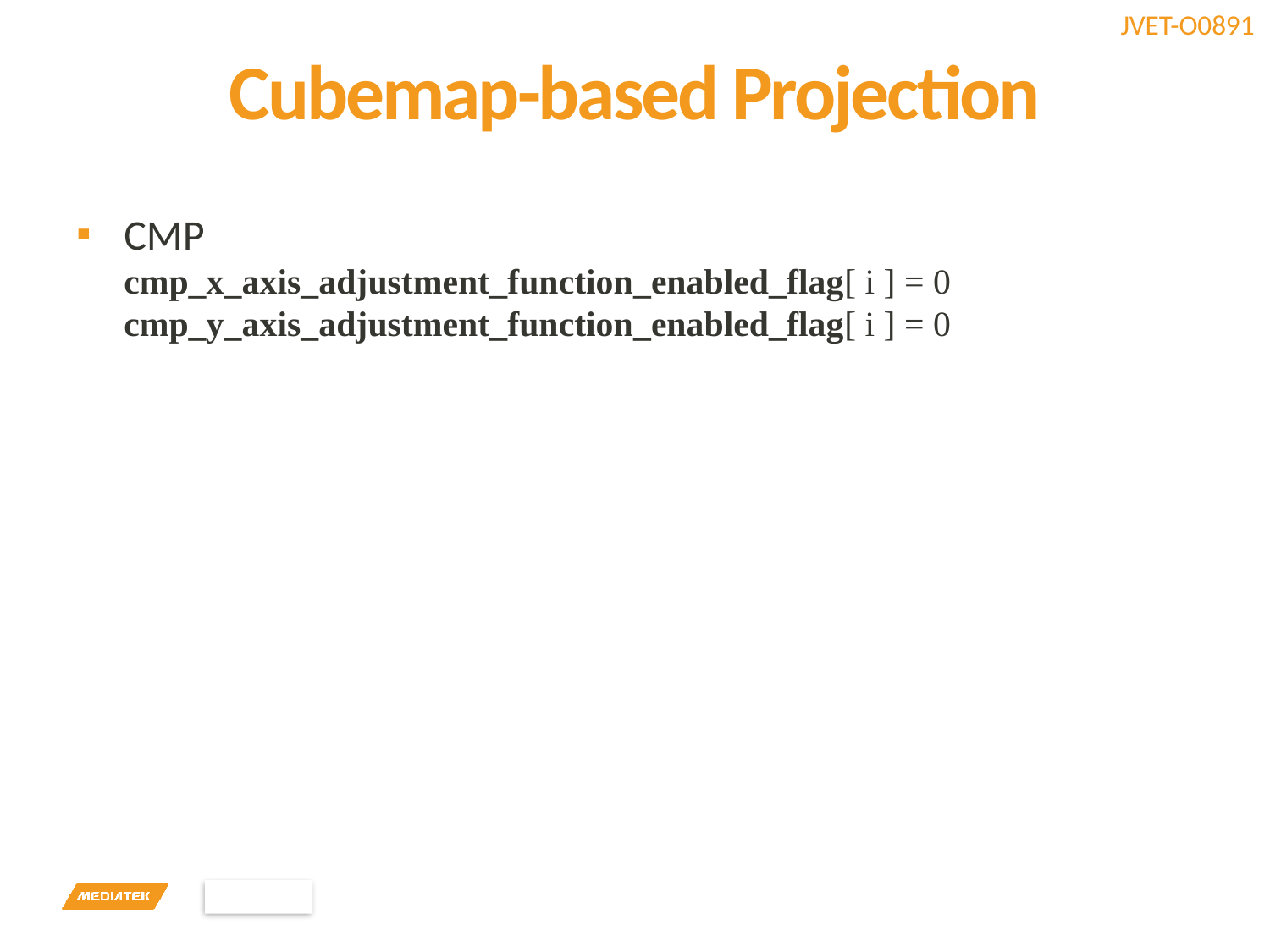

# Cubemap-based Projection
CMP
cmp_x_axis_adjustment_function_enabled_flag[ i ] = 0
cmp_y_axis_adjustment_function_enabled_flag[ i ] = 0